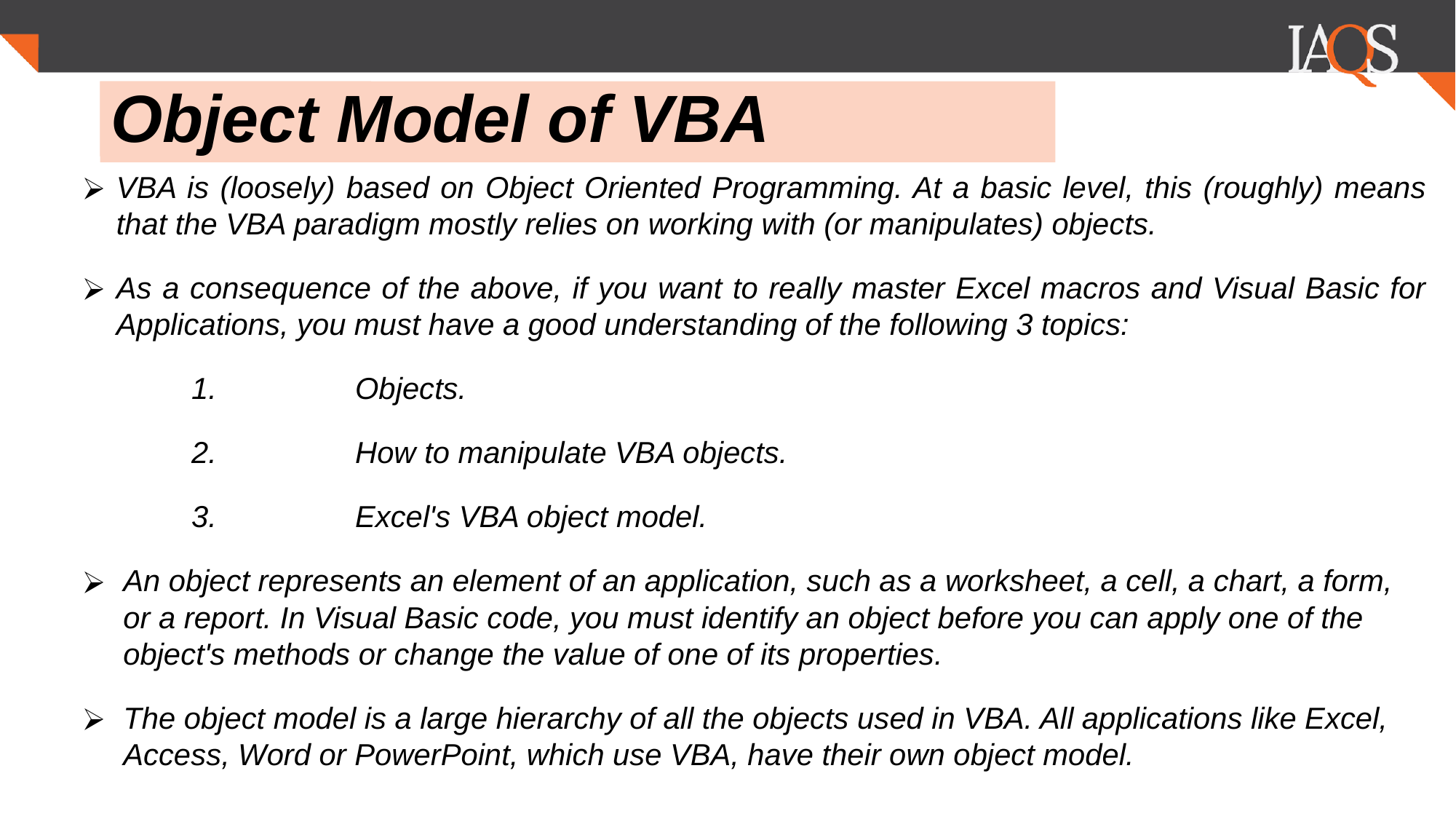

.

# Object Model of VBA
VBA is (loosely) based on Object Oriented Programming. At a basic level, this (roughly) means that the VBA paradigm mostly relies on working with (or manipulates) objects.
As a consequence of the above, if you want to really master Excel macros and Visual Basic for Applications, you must have a good understanding of the following 3 topics:
	Objects.
	How to manipulate VBA objects.
	Excel's VBA object model.
An object represents an element of an application, such as a worksheet, a cell, a chart, a form, or a report. In Visual Basic code, you must identify an object before you can apply one of the object's methods or change the value of one of its properties.
The object model is a large hierarchy of all the objects used in VBA. All applications like Excel, Access, Word or PowerPoint, which use VBA, have their own object model.